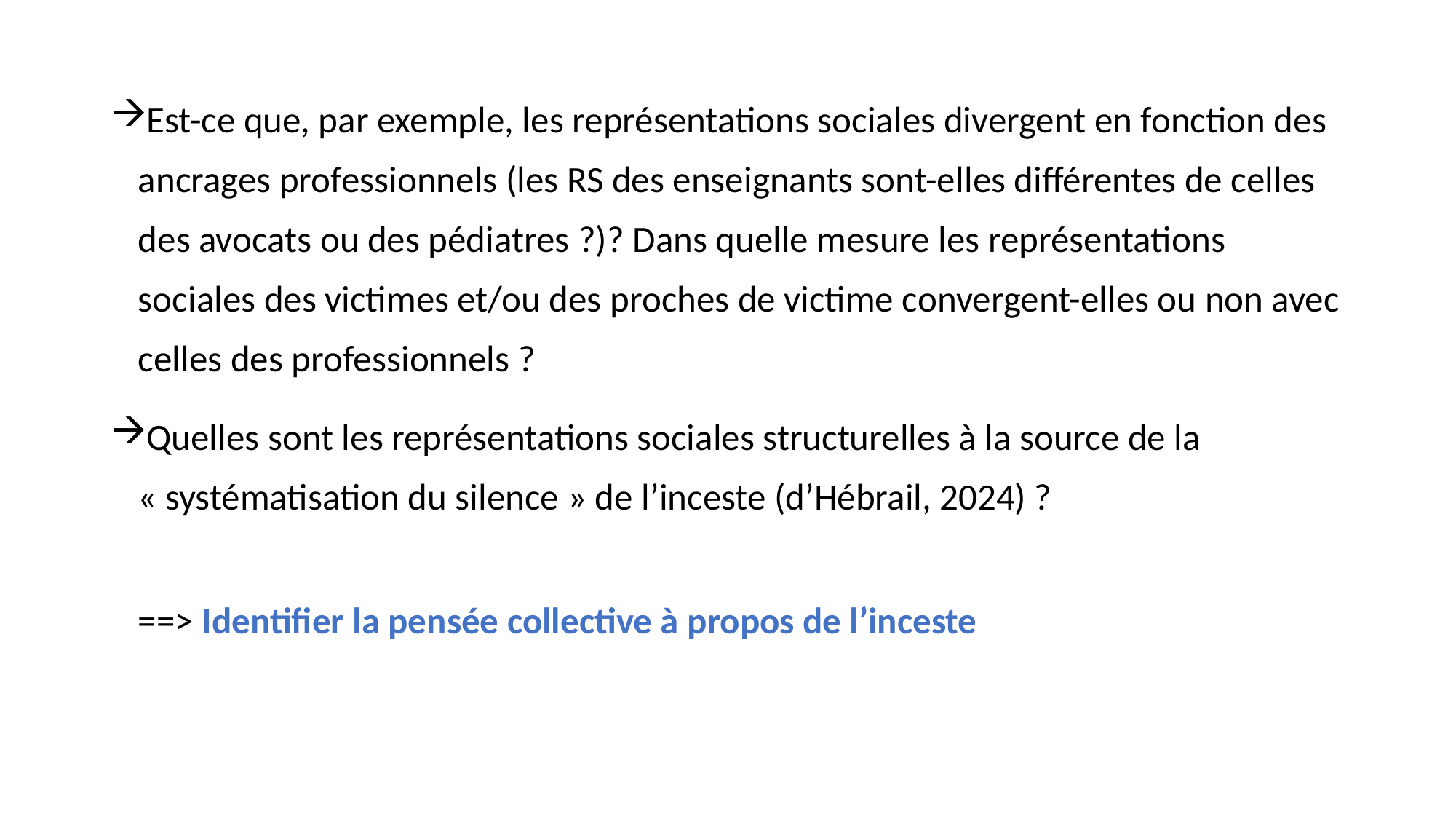

Est-ce que, par exemple, les représentations sociales divergent en fonction des ancrages professionnels (les RS des enseignants sont-elles différentes de celles des avocats ou des pédiatres ?)? Dans quelle mesure les représentations sociales des victimes et/ou des proches de victime convergent-elles ou non avec celles des professionnels ?

 Quelles sont les représentations sociales structurelles à la source de la « systématisation du silence » de l’inceste (d’Hébrail, 2024) ?

	==> Identifier la pensée collective à propos de l’inceste